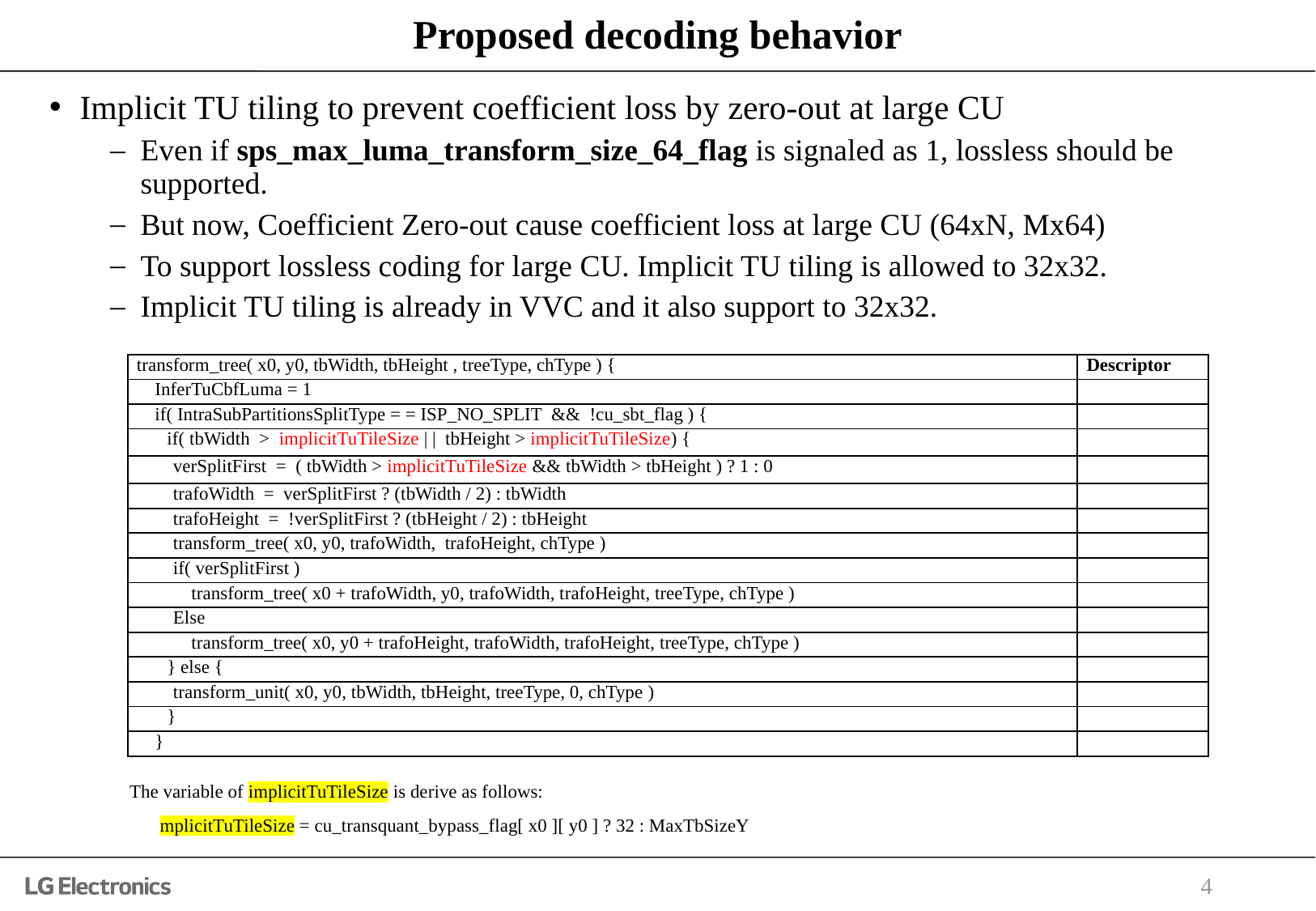

# Proposed decoding behavior
Implicit TU tiling to prevent coefficient loss by zero-out at large CU
Even if sps_max_luma_transform_size_64_flag is signaled as 1, lossless should be supported.
But now, Coefficient Zero-out cause coefficient loss at large CU (64xN, Mx64)
To support lossless coding for large CU. Implicit TU tiling is allowed to 32x32.
Implicit TU tiling is already in VVC and it also support to 32x32.
| transform\_tree( x0, y0, tbWidth, tbHeight , treeType, chType ) { | Descriptor |
| --- | --- |
| InferTuCbfLuma = 1 |  |
| if( IntraSubPartitionsSplitType = = ISP\_NO\_SPLIT && !cu\_sbt\_flag ) { |  |
| if( tbWidth > implicitTuTileSize | | tbHeight > implicitTuTileSize) { |  |
| verSplitFirst = ( tbWidth > implicitTuTileSize && tbWidth > tbHeight ) ? 1 : 0 |  |
| trafoWidth = verSplitFirst ? (tbWidth / 2) : tbWidth |  |
| trafoHeight = !verSplitFirst ? (tbHeight / 2) : tbHeight |  |
| transform\_tree( x0, y0, trafoWidth,  trafoHeight, chType ) |  |
| if( verSplitFirst ) |  |
| transform\_tree( x0 + trafoWidth, y0, trafoWidth, trafoHeight, treeType, chType ) |  |
| Else |  |
| transform\_tree( x0, y0 + trafoHeight, trafoWidth, trafoHeight, treeType, chType ) |  |
| } else { |  |
| transform\_unit( x0, y0, tbWidth, tbHeight, treeType, 0, chType ) |  |
| } |  |
| } |  |
The variable of implicitTuTileSize is derive as follows:
	mplicitTuTileSize = cu_transquant_bypass_flag[ x0 ][ y0 ] ? 32 : MaxTbSizeY
4